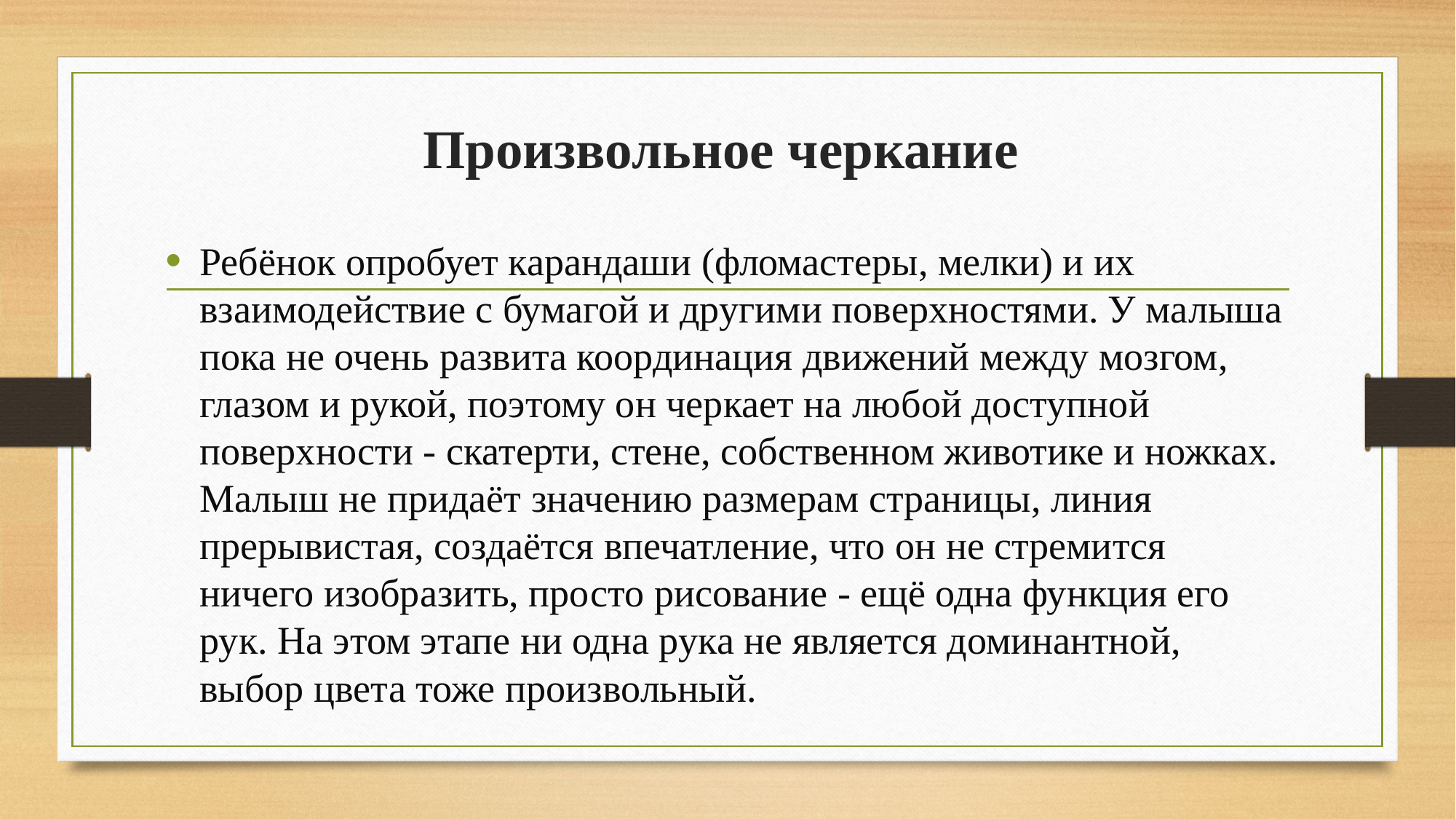

# Произвольное черкание
Ребёнок опробует карандаши (фломастеры, мелки) и их взаимодействие с бумагой и другими поверхностями. У малыша пока не очень развита координация движений между мозгом, глазом и рукой, поэтому он черкает на любой доступной поверхности - скатерти, стене, собственном животике и ножках. Малыш не придаёт значению размерам страницы, линия прерывистая, создаётся впечатление, что он не стремится ничего изобразить, просто рисование - ещё одна функция его рук. На этом этапе ни одна рука не является доминантной, выбор цвета тоже произвольный.